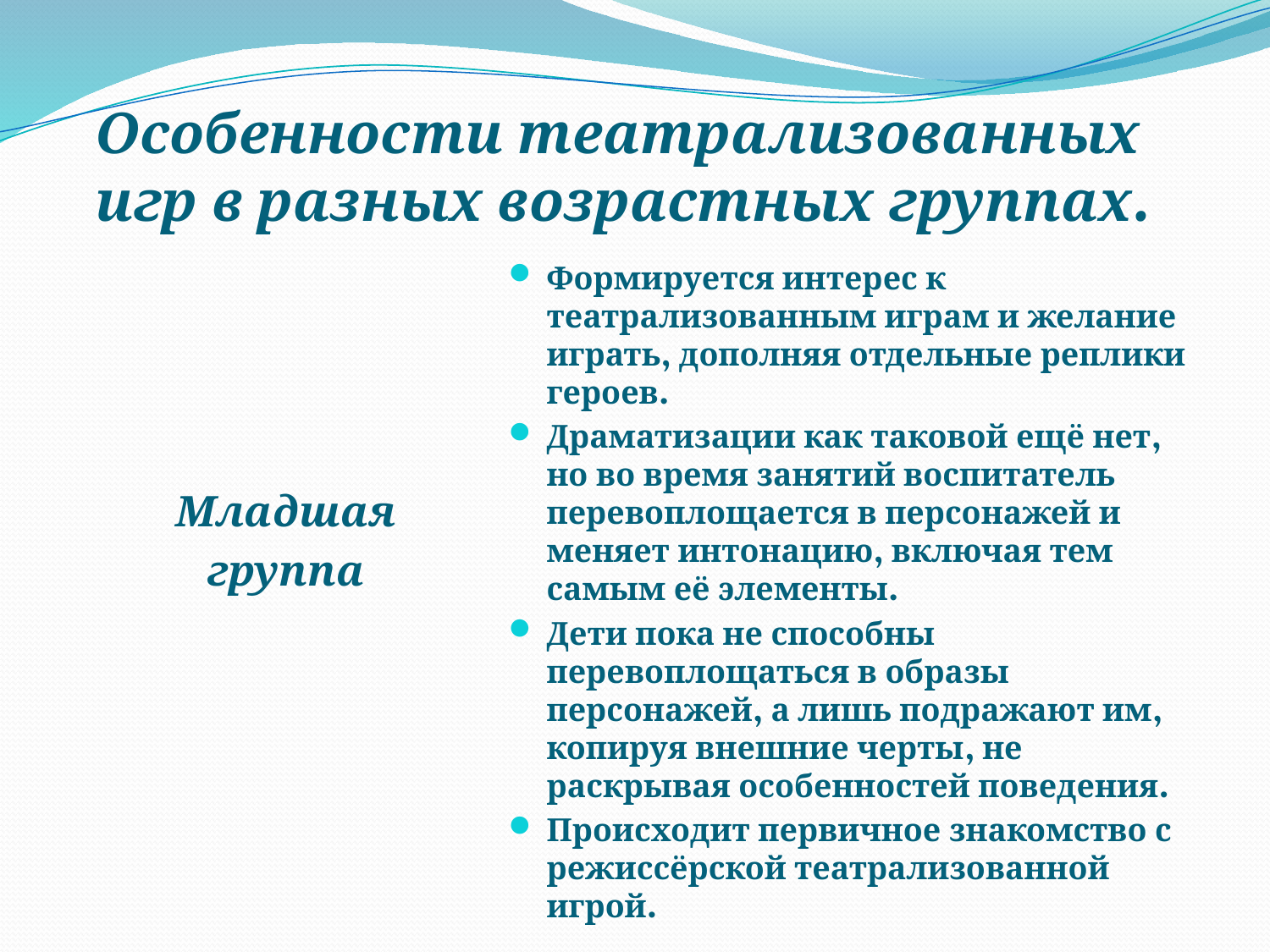

# Особенности театрализованных игр в разных возрастных группах.

Младшая
группа
Формируется интерес к театрализованным играм и желание играть, дополняя отдельные реплики героев.
Драматизации как таковой ещё нет, но во время занятий воспитатель перевоплощается в персонажей и меняет интонацию, включая тем самым её элементы.
Дети пока не способны перевоплощаться в образы персонажей, а лишь подражают им, копируя внешние черты, не раскрывая особенностей поведения.
Происходит первичное знакомство с режиссёрской театрализованной игрой.